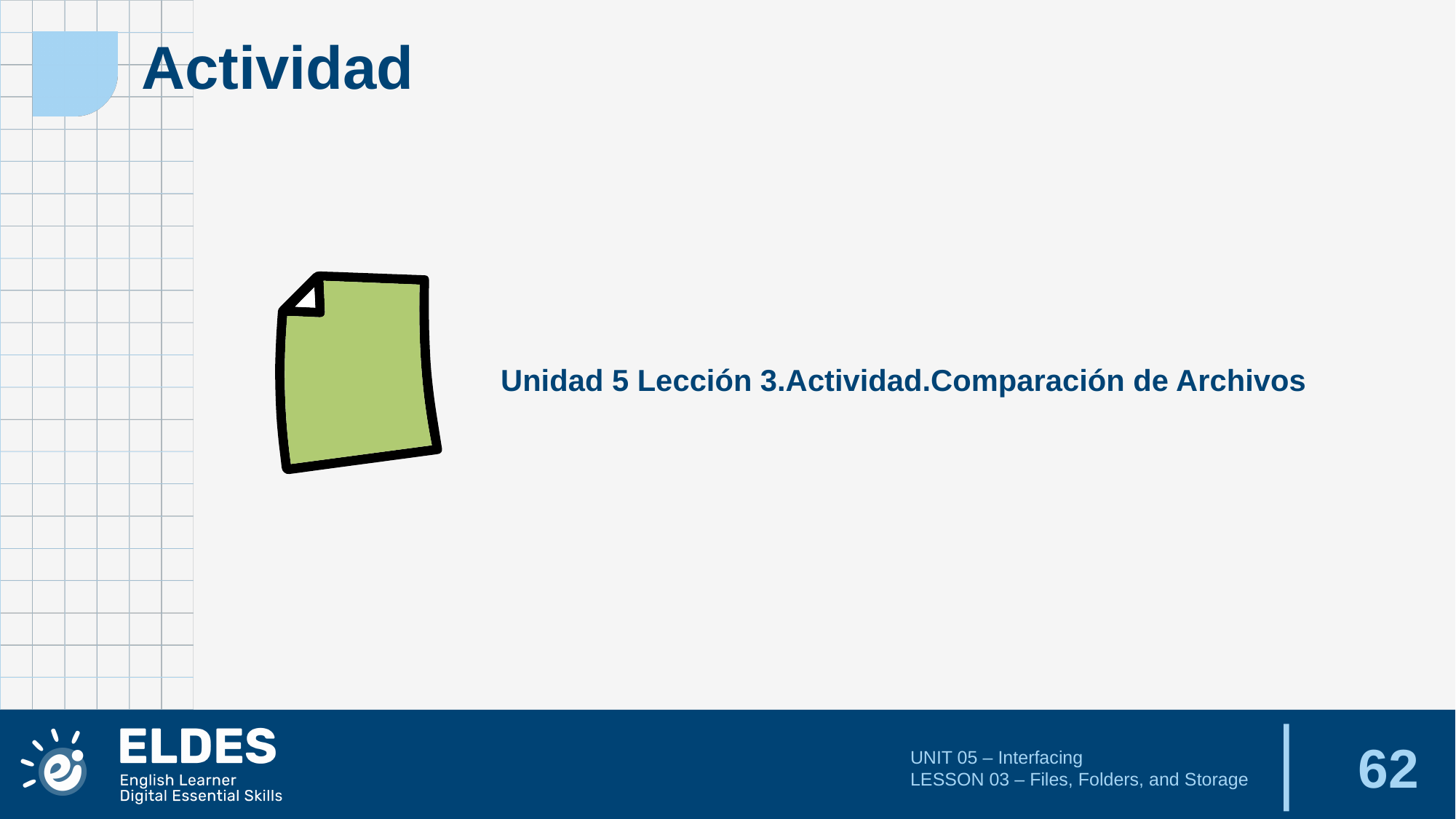

Actividad

Unidad 5 Lección 3.Actividad.Comparación de Archivos
62
UNIT 05 – Interfacing
LESSON 03 – Files, Folders, and Storage